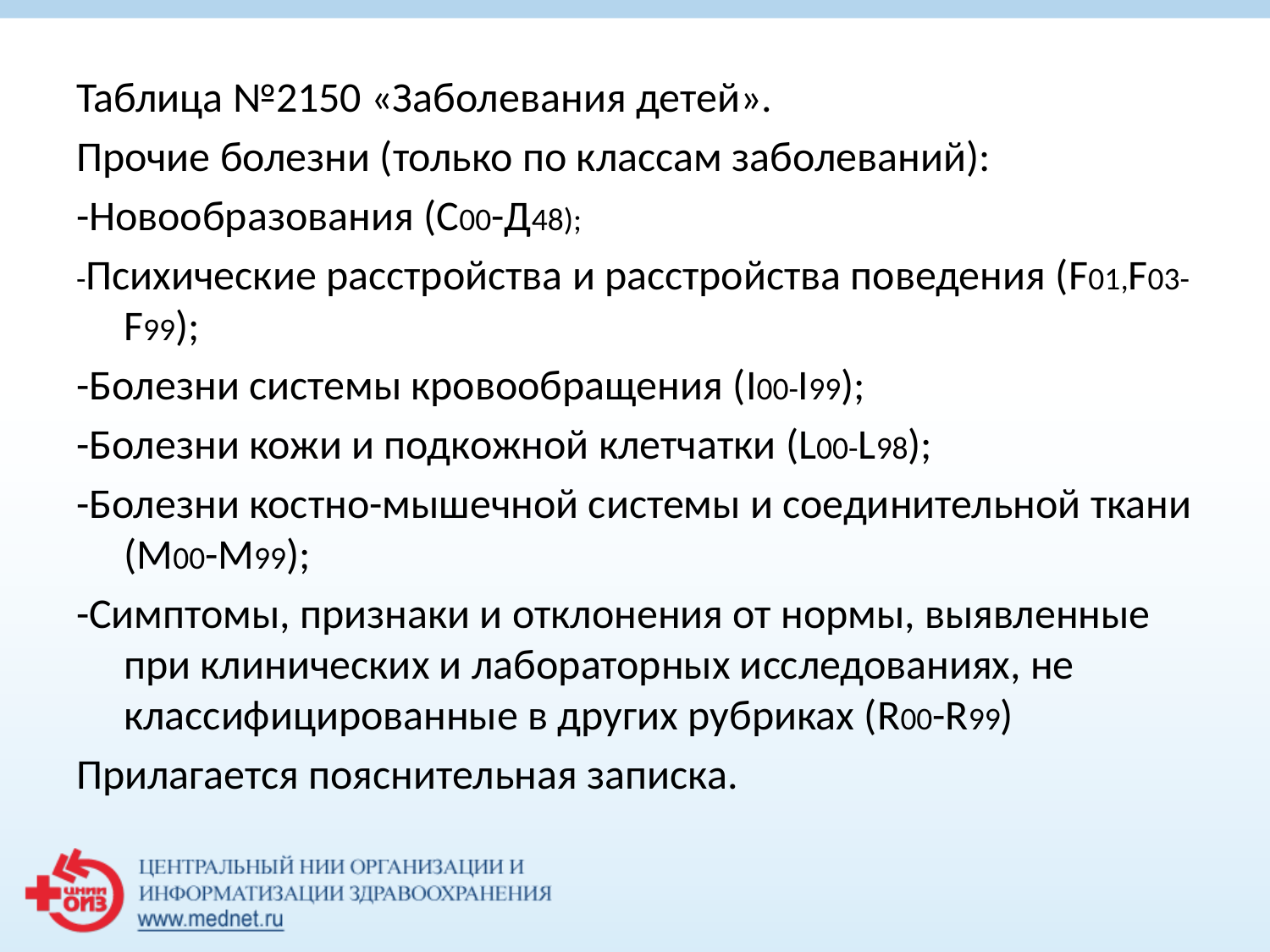

# Таблица №2150 «Заболевания детей».
Прочие болезни (только по классам заболеваний):
-Новообразования (С00-Д48);
-Психические расстройства и расстройства поведения (F01,F03-F99);
-Болезни системы кровообращения (I00-I99);
-Болезни кожи и подкожной клетчатки (L00-L98);
-Болезни костно-мышечной системы и соединительной ткани (М00-М99);
-Симптомы, признаки и отклонения от нормы, выявленные при клинических и лабораторных исследованиях, не классифицированные в других рубриках (R00-R99)
Прилагается пояснительная записка.